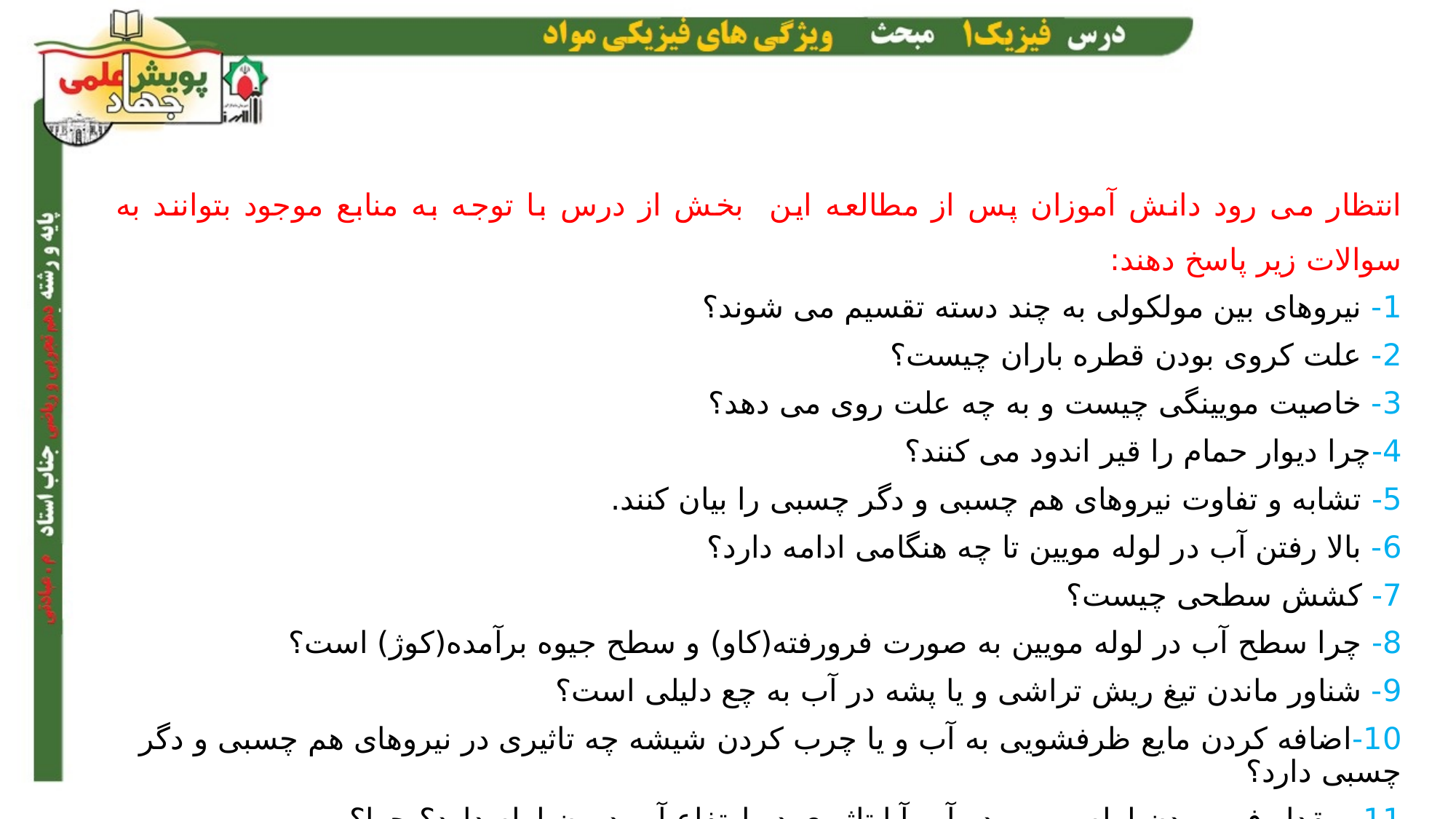

انتظار می رود دانش آموزان پس از مطالعه این  بخش از درس با توجه به منابع موجود بتوانند به سوالات زیر پاسخ دهند:
1- نیروهای بین مولکولی به چند دسته تقسیم می شوند؟
2- علت کروی بودن قطره باران چیست؟
3- خاصیت مویینگی چیست و به چه علت روی می دهد؟
4-چرا دیوار حمام را قیر اندود می کنند؟
5- تشابه و تفاوت نیروهای هم چسبی و دگر چسبی را بیان کنند.
6- بالا رفتن آب در لوله مویین تا چه هنگامی ادامه دارد؟
7- کشش سطحی چیست؟
8- چرا سطح آب در لوله مویین به صورت فرورفته(کاو) و سطح جیوه برآمده(کوژ) است؟
9- شناور ماندن تیغ ریش تراشی و یا پشه در آب به چع دلیلی است؟
10-اضافه کردن مایع ظرفشویی به آب و یا چرب کردن شیشه چه تاثیری در نیروهای هم چسبی و دگر چسبی دارد؟
11- مقدار فرو بردن لوله مویین در آب آیا تاثیری در ارتفاع آب درون لوله دارد؟ چرا؟